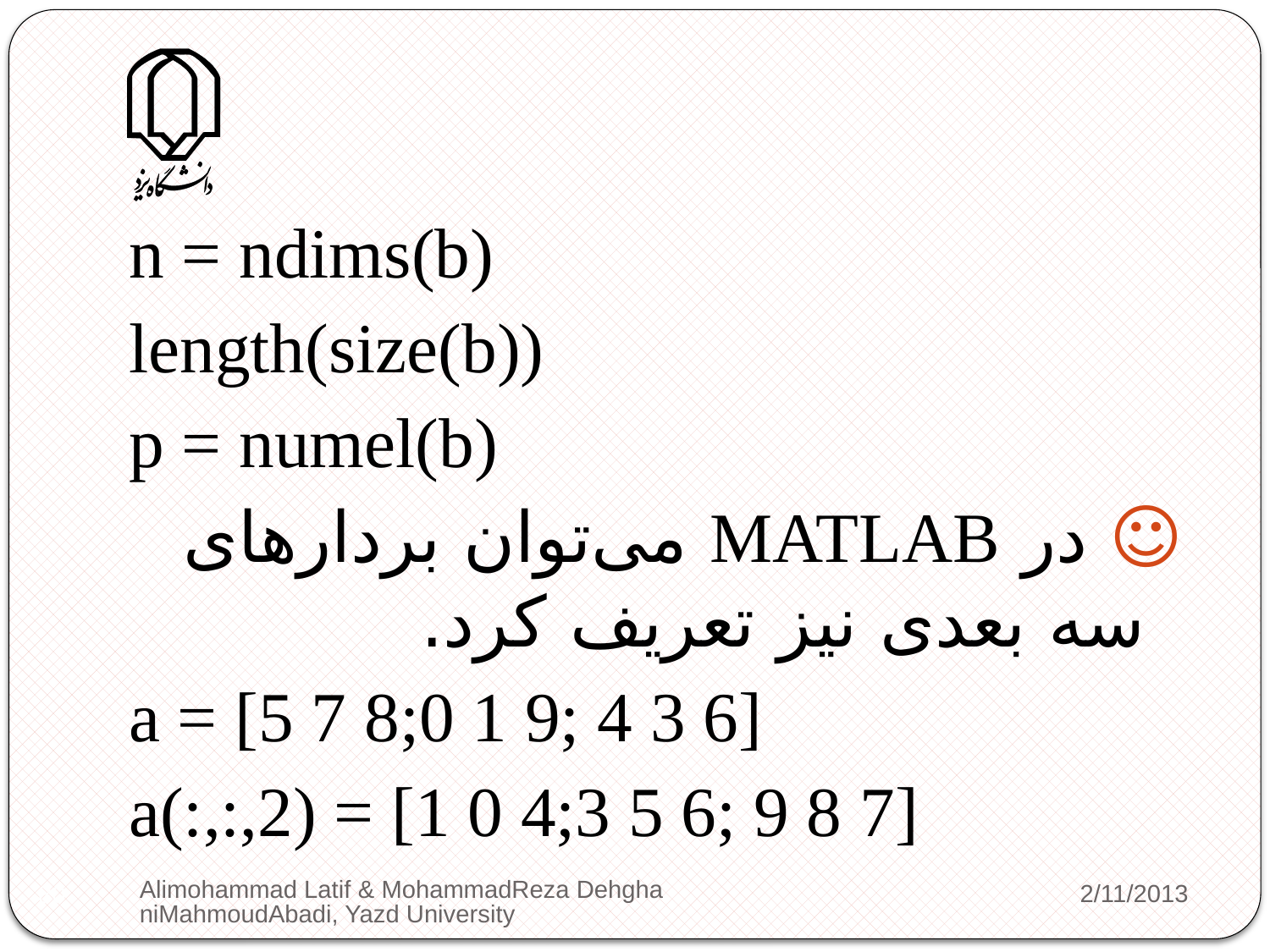

n = ndims(b)
length(size(b))
p = numel(b)
☺ در MATLAB می‌توان بردارهای سه بعدی نیز تعریف کرد.
a = [5 7 8;0 1 9; 4 3 6]
a(:,:,2) = [1 0 4;3 5 6; 9 8 7]

Alimohammad Latif & MohammadReza DehghaniMahmoudAbadi, Yazd University
2/11/2013
80